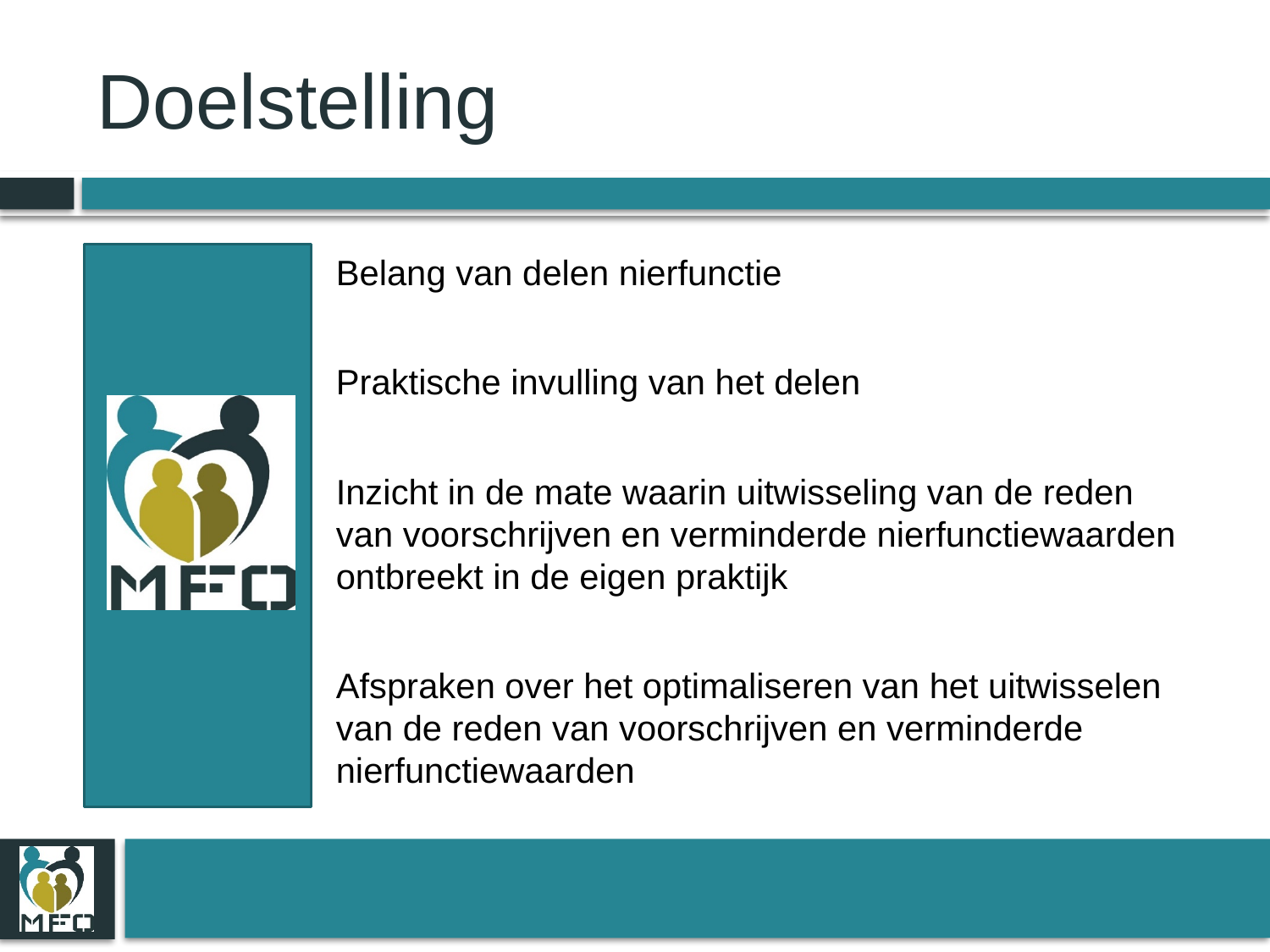

# Doelstelling
Belang van delen nierfunctie

Praktische invulling van het delen

Inzicht in de mate waarin uitwisseling van de reden van voorschrijven en verminderde nierfunctiewaarden ontbreekt in de eigen praktijk

Afspraken over het optimaliseren van het uitwisselen van de reden van voorschrijven en verminderde nierfunctiewaarden